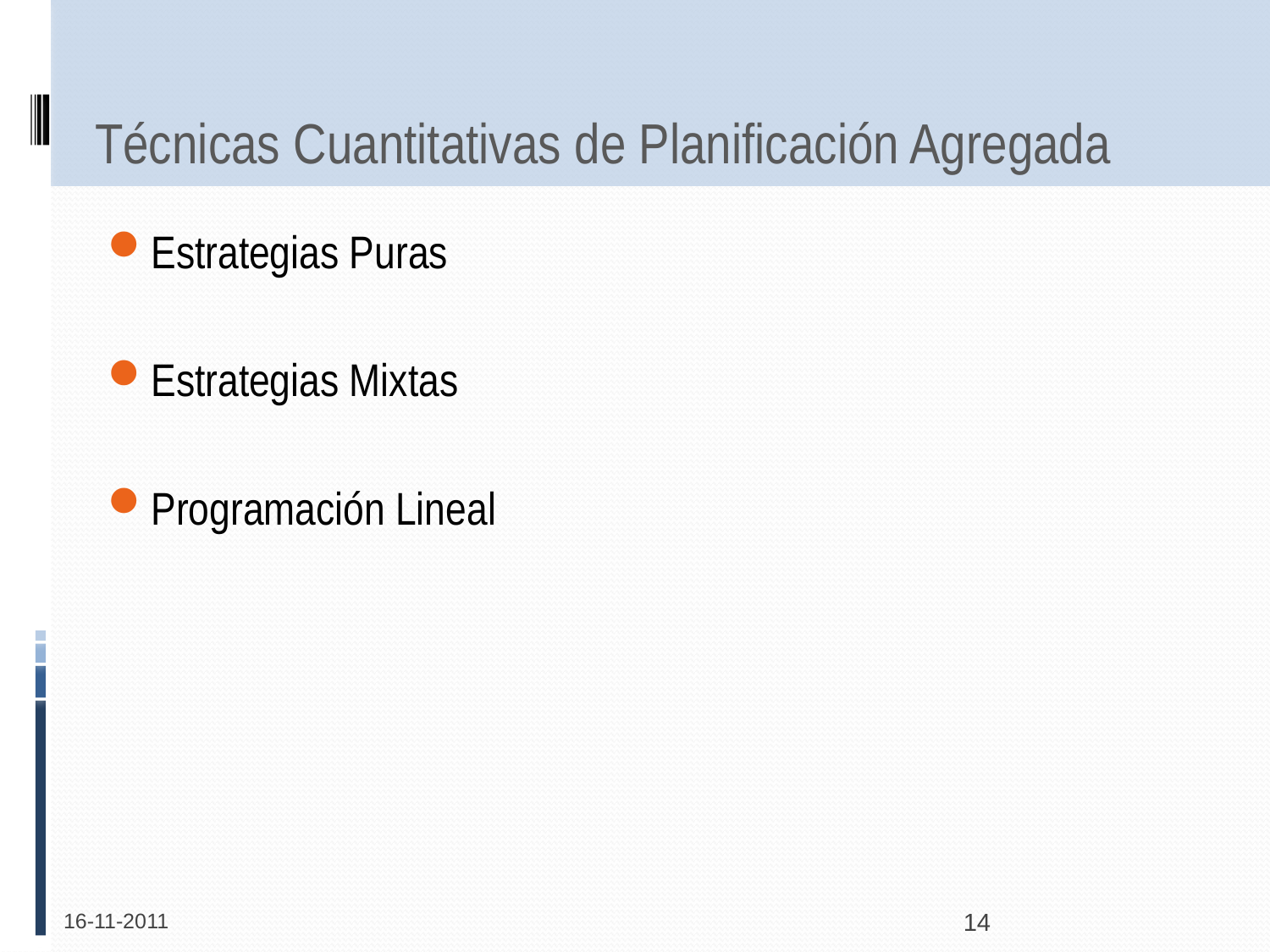

# Técnicas Cuantitativas de Planificación Agregada
Estrategias Puras

Estrategias Mixtas

Programación Lineal
16-11-2011
14